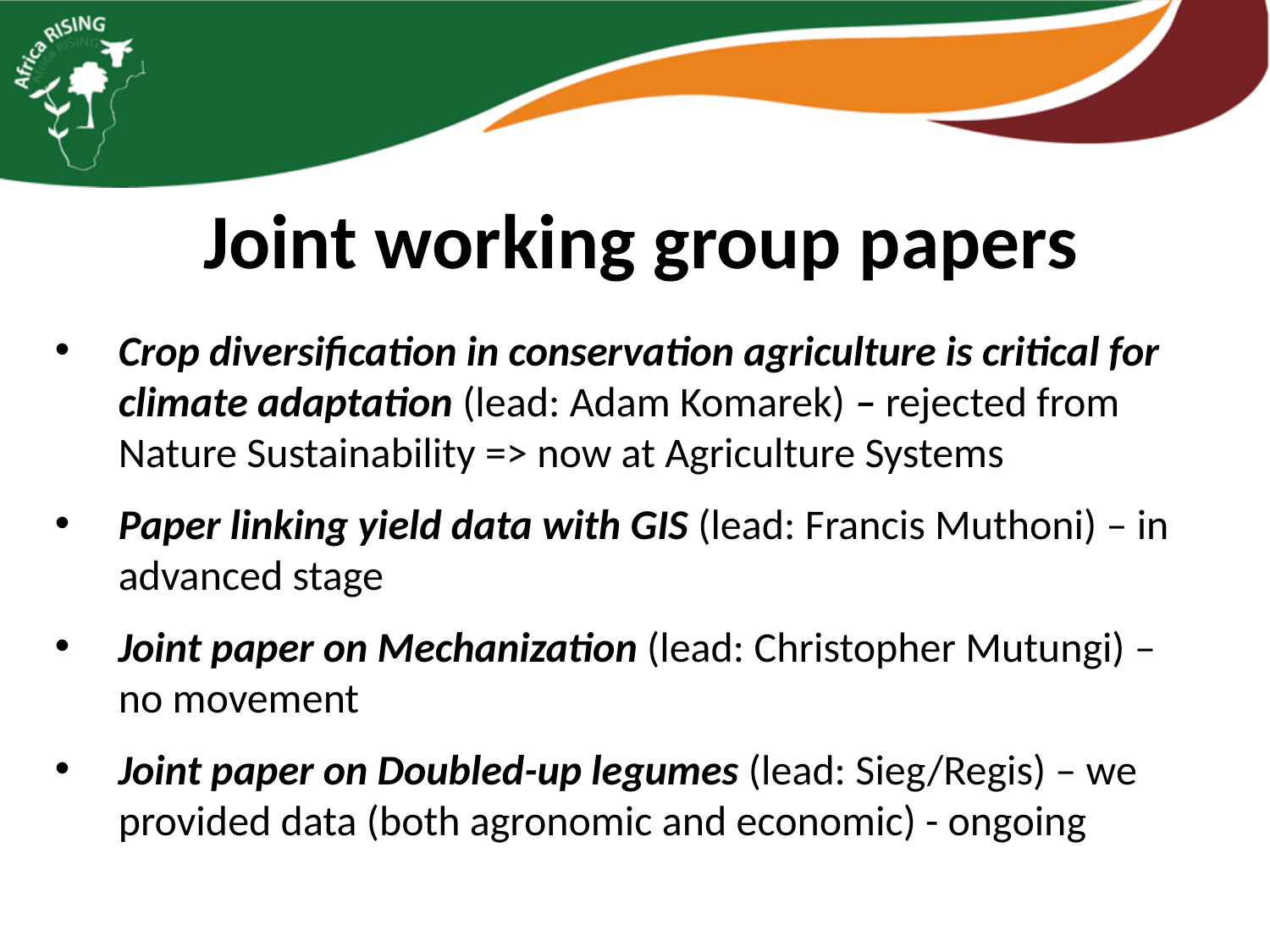

# Joint working group papers
Crop diversification in conservation agriculture is critical for climate adaptation (lead: Adam Komarek) – rejected from Nature Sustainability => now at Agriculture Systems
Paper linking yield data with GIS (lead: Francis Muthoni) – in advanced stage
Joint paper on Mechanization (lead: Christopher Mutungi) – no movement
Joint paper on Doubled-up legumes (lead: Sieg/Regis) – we provided data (both agronomic and economic) - ongoing